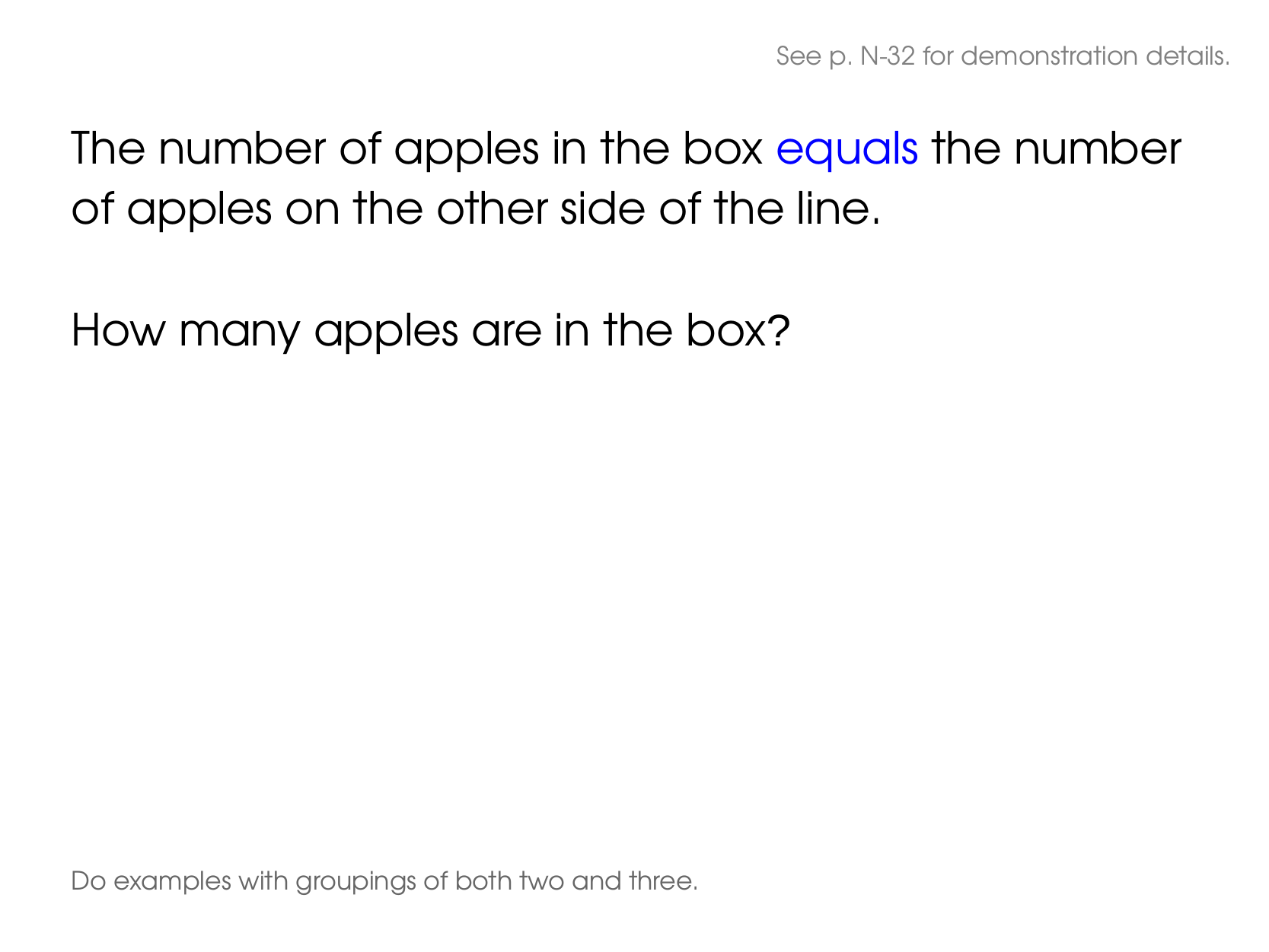

See p. N-32 for demonstration details.
The number of apples in the box equals the number
of apples on the other side of the line.
How many apples are in the box?
Do examples with groupings of both two and three.